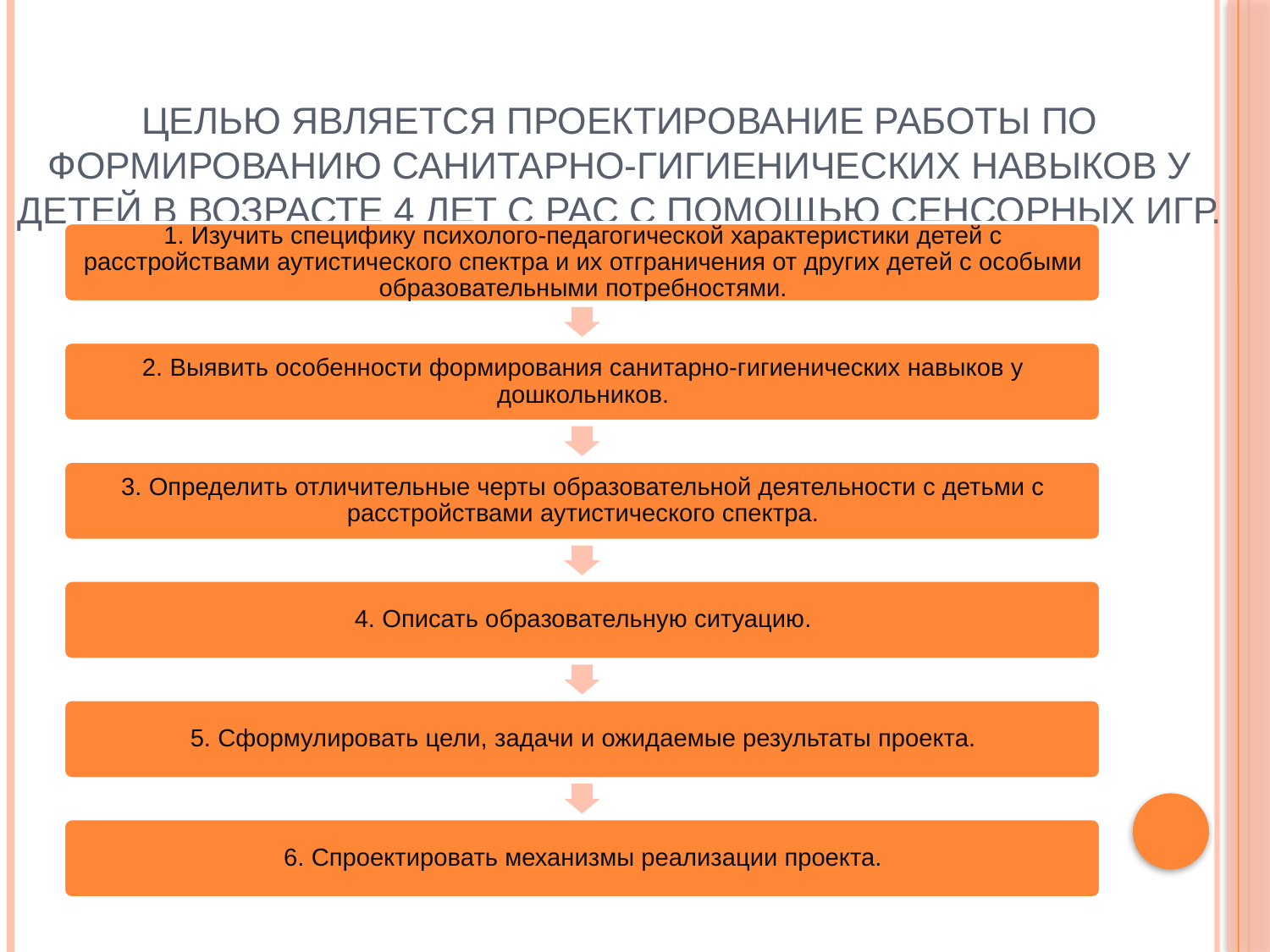

# Целью является проектирование работы по формированию санитарно-гигиенических навыков у детей в возрасте 4 лет с РАС с помощью сенсорных игр.
1. Изучить специфику психолого-педагогической характеристики детей с расстройствами аутистического спектра и их отграничения от других детей с особыми образовательными потребностями.

2. Выявить особенности формирования санитарно-гигиенических навыков у дошкольников.

3. Определить отличительные черты образовательной деятельности с детьми с расстройствами аутистического спектра.

4. Описать образовательную ситуацию.

5. Сформулировать цели, задачи и ожидаемые результаты проекта.

6. Спроектировать механизмы реализации проекта.